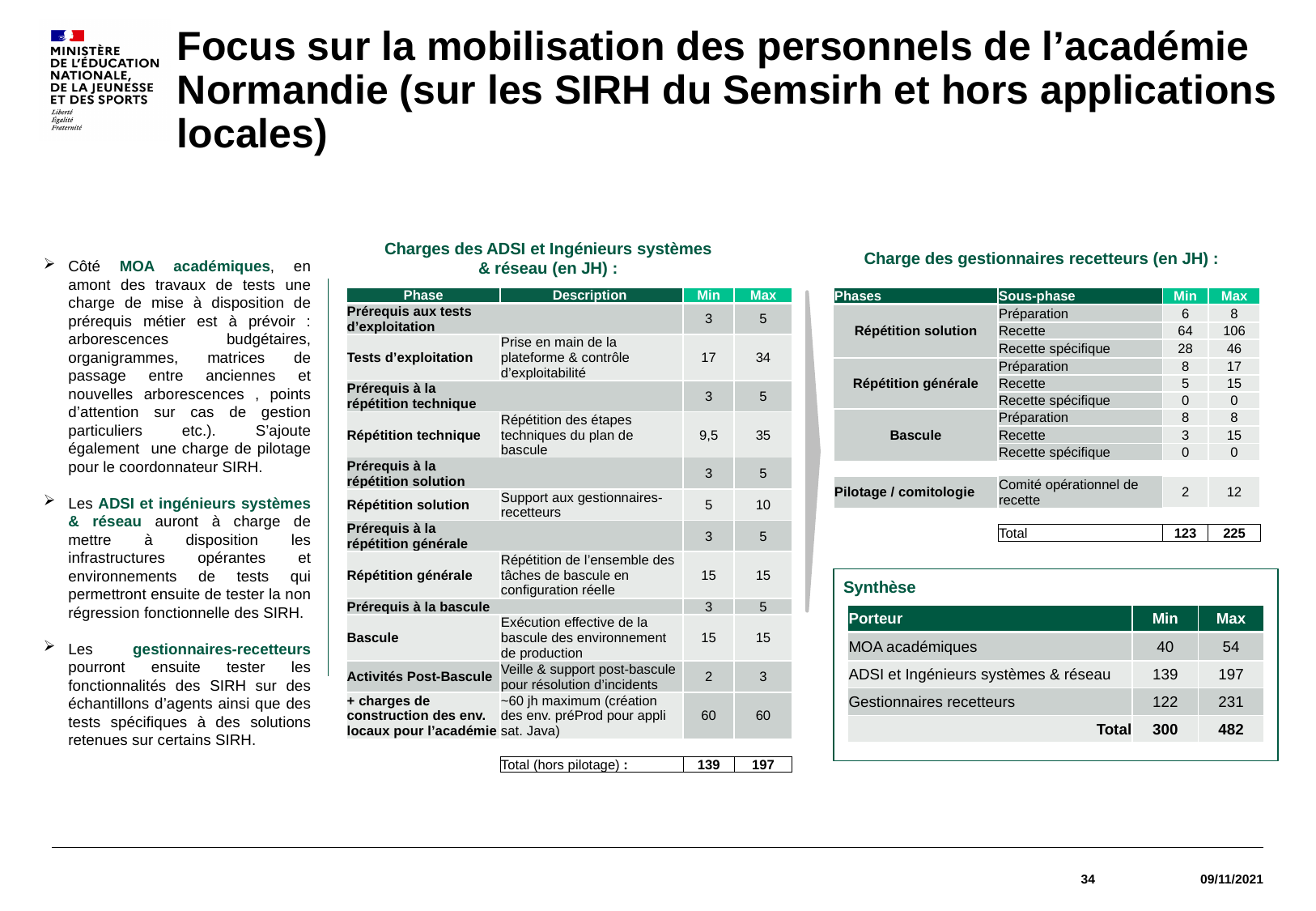

Focus sur la mobilisation des personnels de l’académie Normandie (sur les SIRH du Semsirh et hors applications locales)
Charges des ADSI et Ingénieurs systèmes & réseau (en JH) :
Côté MOA académiques, en amont des travaux de tests une charge de mise à disposition de prérequis métier est à prévoir : arborescences budgétaires, organigrammes, matrices de passage entre anciennes et nouvelles arborescences , points d’attention sur cas de gestion particuliers etc.). S’ajoute également  une charge de pilotage pour le coordonnateur SIRH.

Les ADSI et ingénieurs systèmes & réseau auront à charge de mettre à disposition les infrastructures opérantes et environnements de tests qui permettront ensuite de tester la non régression fonctionnelle des SIRH.

Les gestionnaires-recetteurs pourront ensuite tester les fonctionnalités des SIRH sur des échantillons d’agents ainsi que des tests spécifiques à des solutions retenues sur certains SIRH.
Charge des gestionnaires recetteurs (en JH) :
| Phase | Description | Min | Max |
| --- | --- | --- | --- |
| Prérequis aux tests d’exploitation |  | 3 | 5 |
| Tests d’exploitation | Prise en main de la plateforme & contrôle d’exploitabilité | 17 | 34 |
| Prérequis à la répétition technique |  | 3 | 5 |
| Répétition technique | Répétition des étapes techniques du plan de bascule | 9,5 | 35 |
| Prérequis à la répétition solution |  | 3 | 5 |
| Répétition solution | Support aux gestionnaires-recetteurs | 5 | 10 |
| Prérequis à la répétition générale |  | 3 | 5 |
| Répétition générale | Répétition de l’ensemble des tâches de bascule en configuration réelle | 15 | 15 |
| Prérequis à la bascule |  | 3 | 5 |
| Bascule | Exécution effective de la bascule des environnement de production | 15 | 15 |
| Activités Post-Bascule | Veille & support post-bascule pour résolution d’incidents | 2 | 3 |
| + charges de construction des env. locaux pour l’académie | ~60 jh maximum (création des env. préProd pour appli sat. Java) | 60 | 60 |
|  |  |  |  |
|  | Total (hors pilotage) : | 139 | 197 |
| Phases | Sous-phase | Min | Max |
| --- | --- | --- | --- |
| Répétition solution | Préparation | 6 | 8 |
|  | Recette | 64 | 106 |
|  | Recette spécifique | 28 | 46 |
| Répétition générale | Préparation | 8 | 17 |
|  | Recette | 5 | 15 |
|  | Recette spécifique | 0 | 0 |
| Bascule | Préparation | 8 | 8 |
|  | Recette | 3 | 15 |
|  | Recette spécifique | 0 | 0 |
|  |  |  |  |
| Pilotage / comitologie | Comité opérationnel de recette | 2 | 12 |
|  |  |  |  |
|  | Total | 123 | 225 |

Synthèse
| Porteur | Min | Max |
| --- | --- | --- |
| MOA académiques | 40 | 54 |
| ADSI et Ingénieurs systèmes & réseau | 139 | 197 |
| Gestionnaires recetteurs | 122 | 231 |
| Total | 300 | 482 |
34
09/11/2021